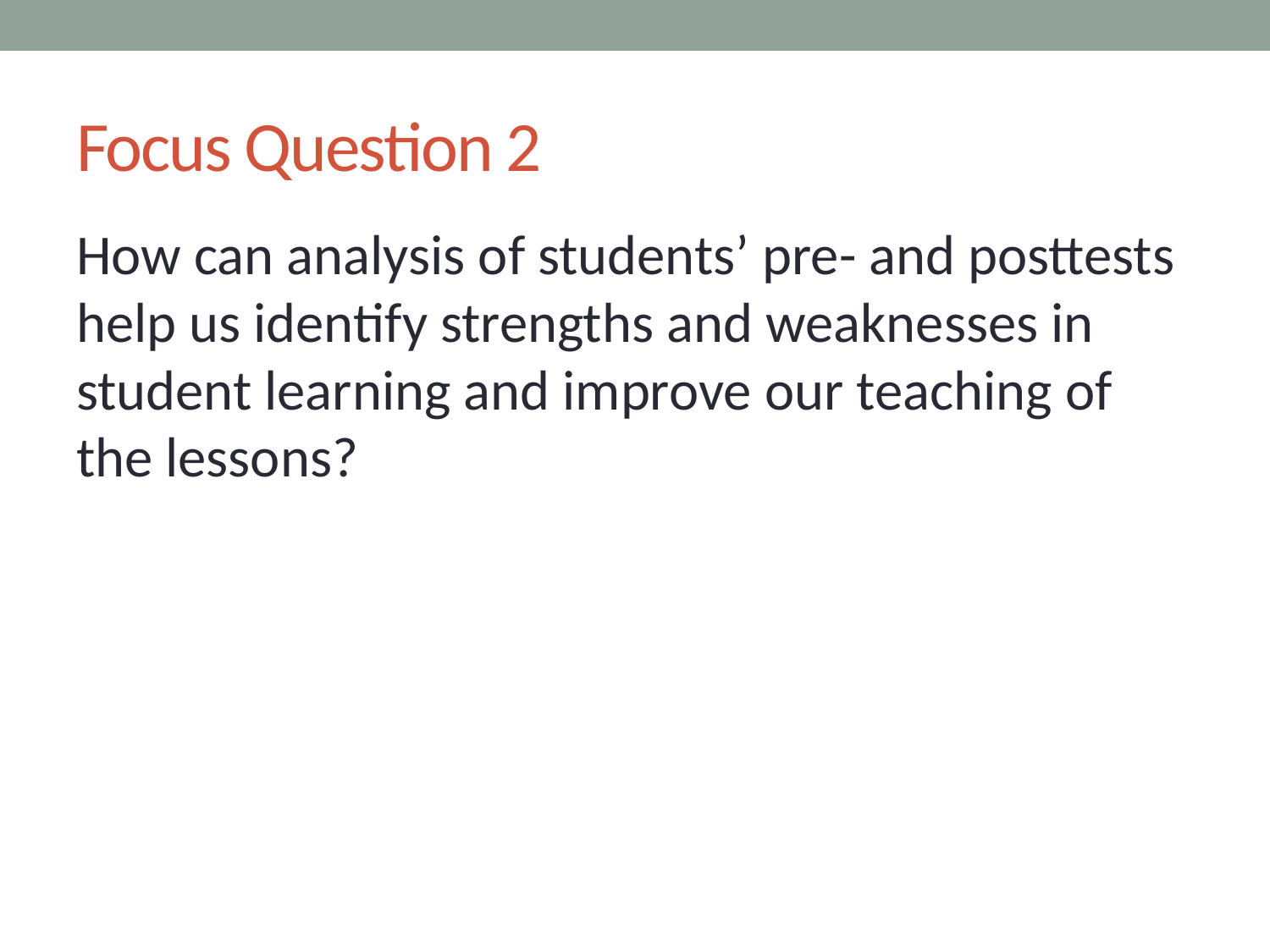

# Focus Question 2
How can analysis of students’ pre- and posttests help us identify strengths and weaknesses in student learning and improve our teaching of the lessons?